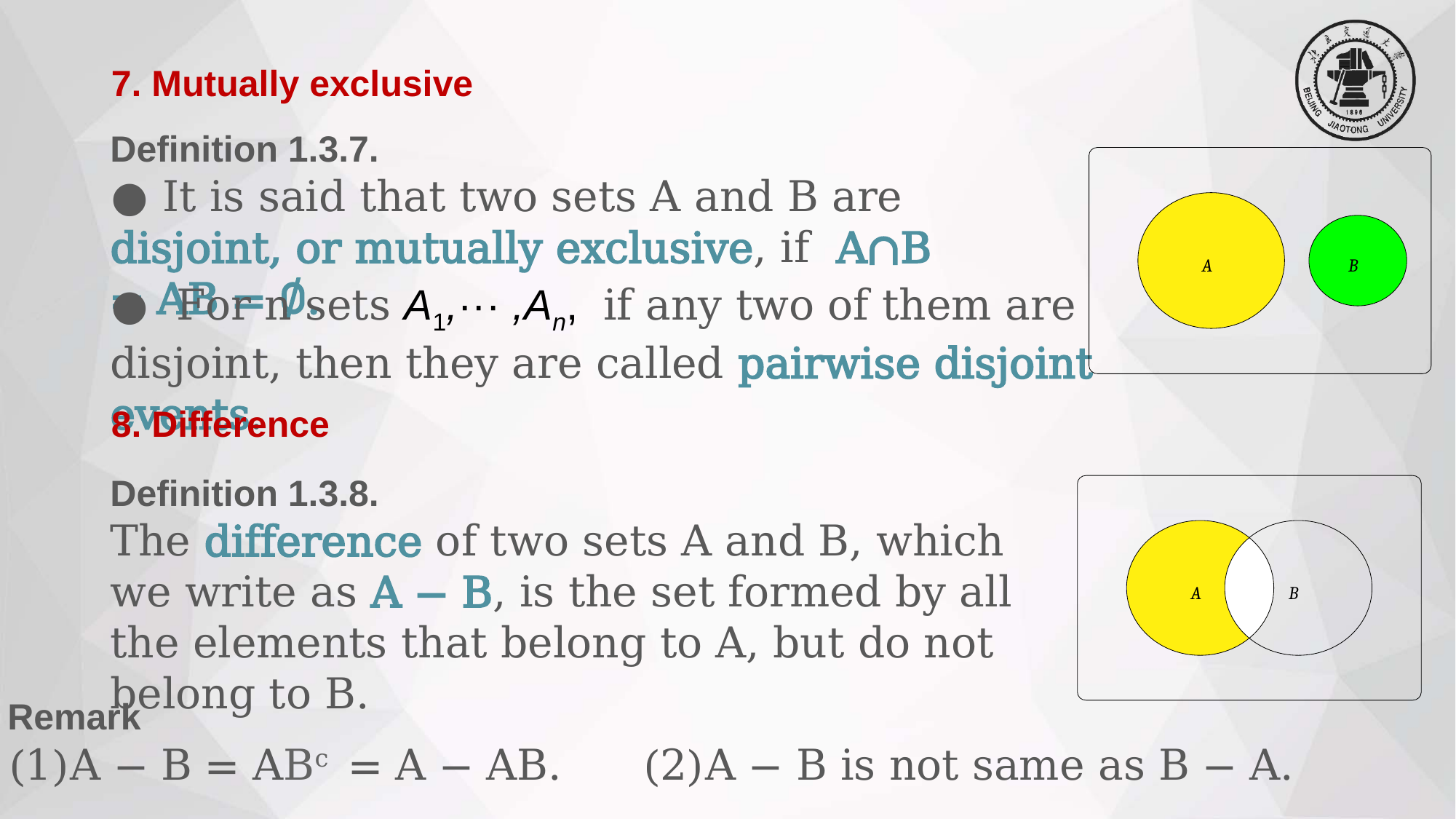

7. Mutually exclusive
Definition 1.3.7.
● It is said that two sets A and B are disjoint, or mutually exclusive, if  A∩B = AB = ∅.

A
B
●  For n sets A1,··· ,An,  if any two of them are disjoint, then they are called pairwise disjoint events.
8. Difference
Definition 1.3.8.
The difference of two sets A and B, which we write as A − B, is the set formed by all the elements that belong to A, but do not belong to B.

A
B
Remark
(1)A − B = ABc  = A − AB.      (2)A − B is not same as B − A.